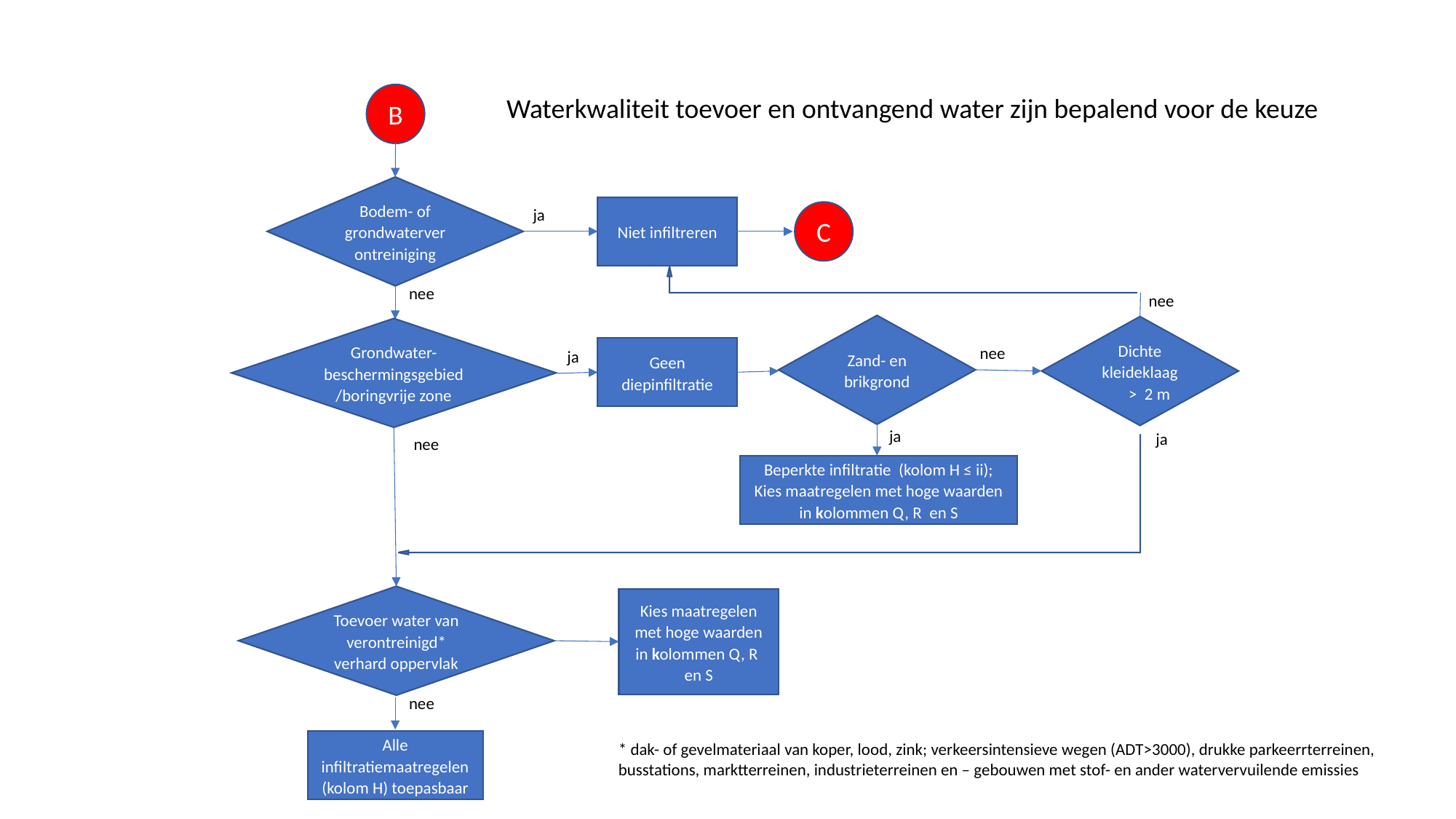

B
Waterkwaliteit toevoer en ontvangend water zijn bepalend voor de keuze

Bodem- of grondwaterverontreiniging
Niet infiltreren
ja
C

nee
nee
Zand- en brikgrond
Dichte kleideklaag      >  2 m
Grondwater-beschermingsgebied/boringvrije zone
nee
Geen diepinfiltratie
ja
ja
ja
nee
Beperkte infiltratie  (kolom H ≤ ii); Kies maatregelen met hoge waarden in kolommen Q, R  en S
Toevoer water van verontreinigd* verhard oppervlak
Kies maatregelen met hoge waarden in kolommen Q, R  en S
nee
Alle infiltratiemaatregelen (kolom H) toepasbaar
* dak- of gevelmateriaal van koper, lood, zink; verkeersintensieve wegen (ADT>3000), drukke parkeerrterreinen,
busstations, marktterreinen, industrieterreinen en – gebouwen met stof- en ander watervervuilende emissies